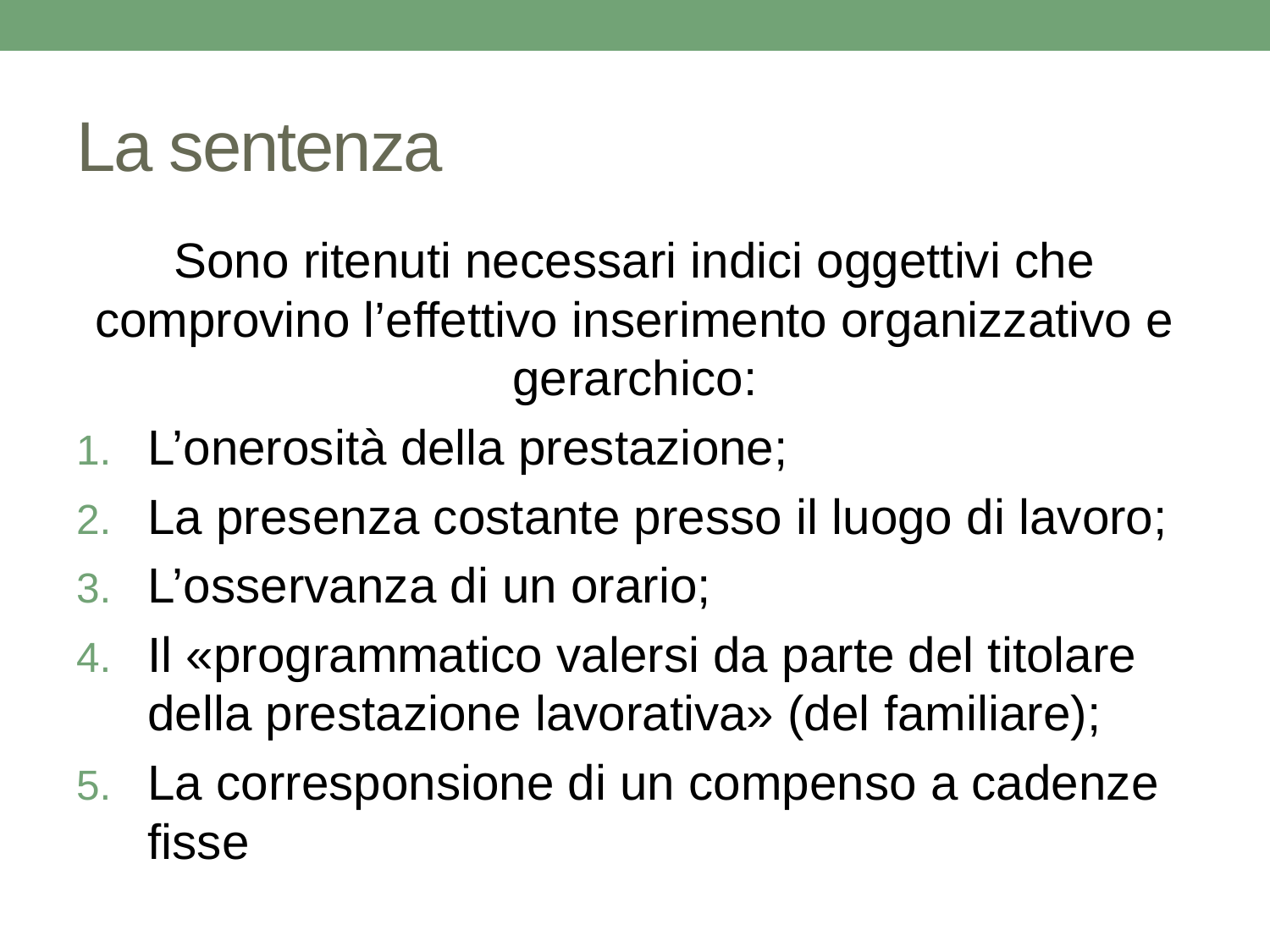

# La sentenza
Sono ritenuti necessari indici oggettivi che comprovino l’effettivo inserimento organizzativo e gerarchico:
L’onerosità della prestazione;
La presenza costante presso il luogo di lavoro;
L’osservanza di un orario;
Il «programmatico valersi da parte del titolare della prestazione lavorativa» (del familiare);
La corresponsione di un compenso a cadenze fisse